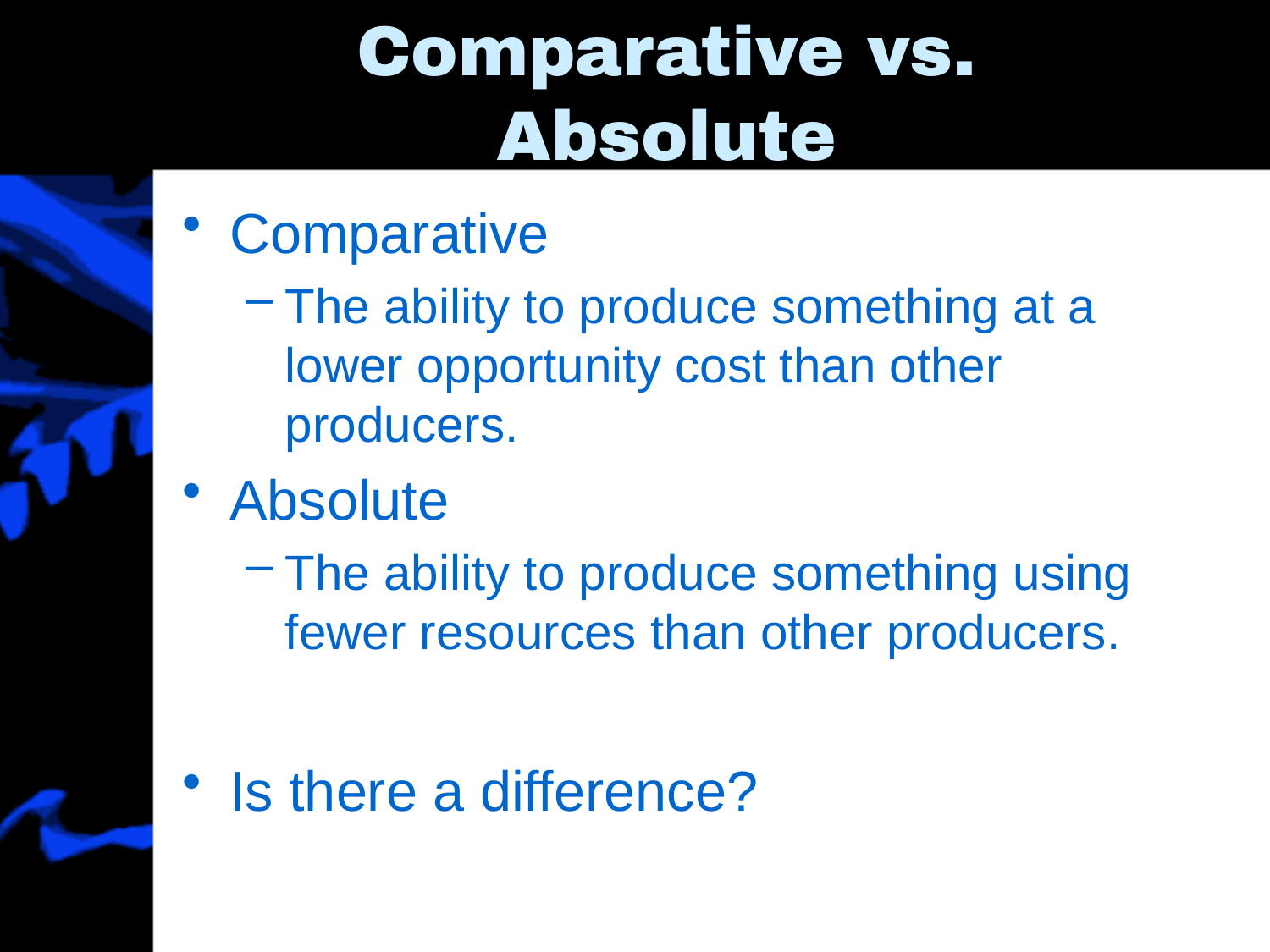

# Comparative vs. Absolute
Comparative
The ability to produce something at a lower opportunity cost than other producers.
Absolute
The ability to produce something using fewer resources than other producers.

Is there a difference?